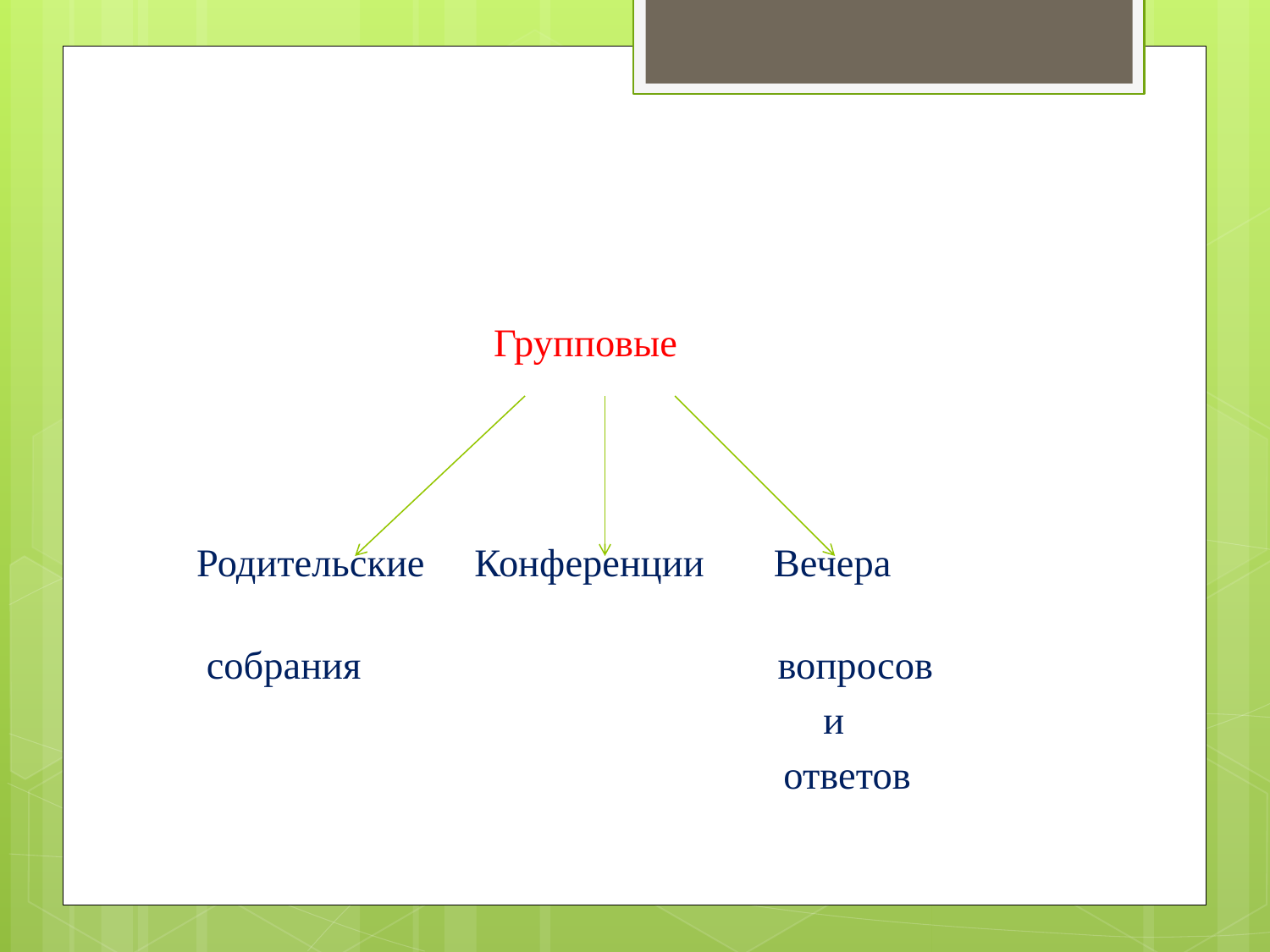

Групповые

Родительские     Конференции       Вечера
 собрания                                          вопросов
                                                               и
                                                           ответов